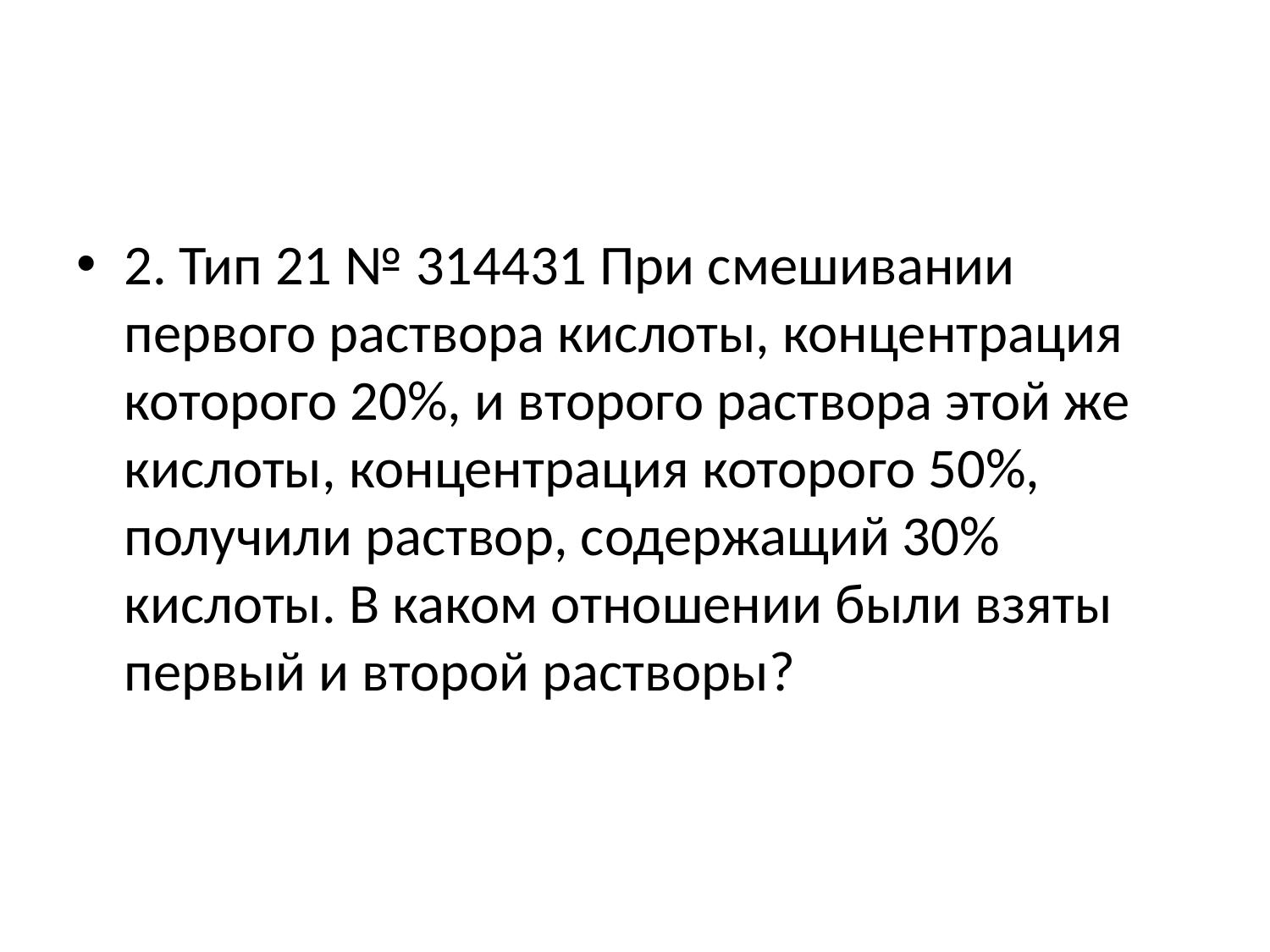

#
2. Тип 21 № 314431 При смешивании первого раствора кислоты, концентрация которого 20%, и второго раствора этой же кислоты, концентрация которого 50%, получили раствор, содержащий 30% кислоты. В каком отношении были взяты первый и второй растворы?